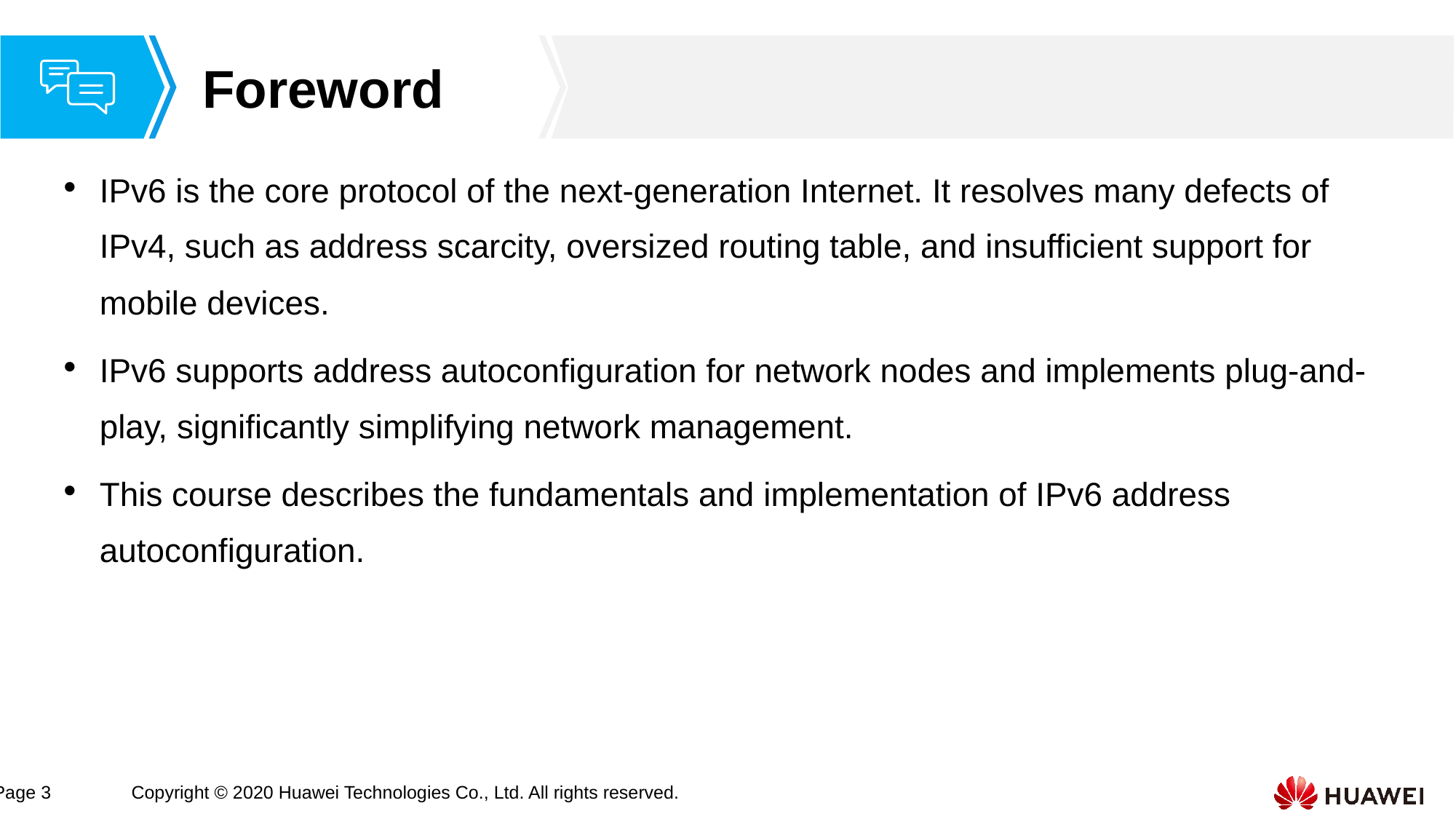

IPv6 is the core protocol of the next-generation Internet. It resolves many defects of IPv4, such as address scarcity, oversized routing table, and insufficient support for mobile devices.
IPv6 supports address autoconfiguration for network nodes and implements plug-and-play, significantly simplifying network management.
This course describes the fundamentals and implementation of IPv6 address autoconfiguration.